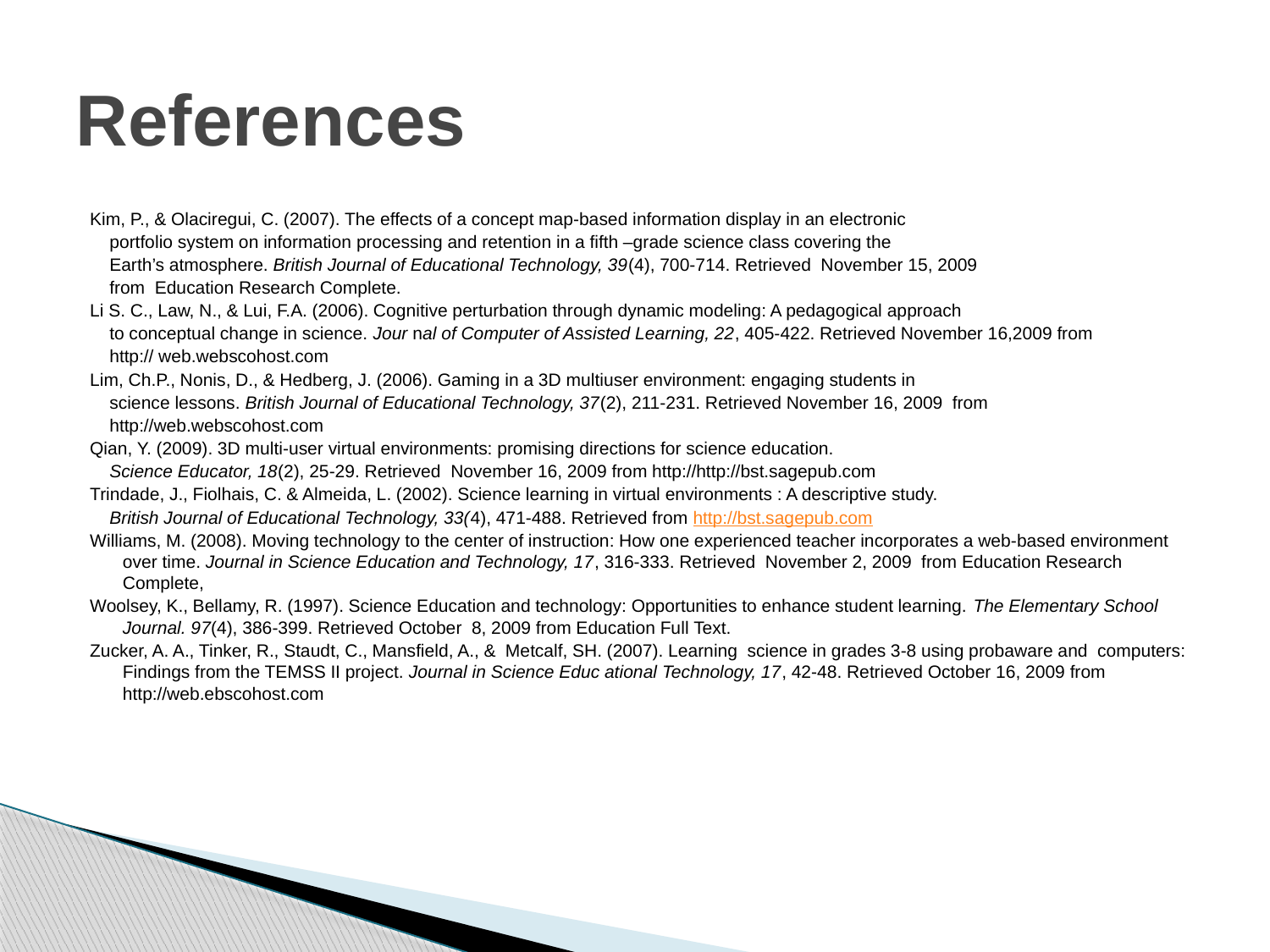

# References
Kim, P., & Olaciregui, C. (2007). The effects of a concept map-based information display in an electronic
    portfolio system on information processing and retention in a fifth –grade science class covering the
    Earth’s atmosphere. British Journal of Educational Technology, 39(4), 700-714. Retrieved  November 15, 2009
    from  Education Research Complete.
Li S. C., Law, N., & Lui, F.A. (2006). Cognitive perturbation through dynamic modeling: A pedagogical approach
    to conceptual change in science. Jour nal of Computer of Assisted Learning, 22, 405-422. Retrieved November 16,2009 from
    http:// web.webscohost.com
Lim, Ch.P., Nonis, D., & Hedberg, J. (2006). Gaming in a 3D multiuser environment: engaging students in
    science lessons. British Journal of Educational Technology, 37(2), 211-231. Retrieved November 16, 2009  from
    http://web.webscohost.com
Qian, Y. (2009). 3D multi-user virtual environments: promising directions for science education.
    Science Educator, 18(2), 25-29. Retrieved  November 16, 2009 from http://http://bst.sagepub.com
Trindade, J., Fiolhais, C. & Almeida, L. (2002). Science learning in virtual environments : A descriptive study.
    British Journal of Educational Technology, 33(4), 471-488. Retrieved from http://bst.sagepub.com
Williams, M. (2008). Moving technology to the center of instruction: How one experienced teacher incorporates a web-based environment over time. Journal in Science Education and Technology, 17, 316-333. Retrieved  November 2, 2009  from Education Research Complete,
Woolsey, K., Bellamy, R. (1997). Science Education and technology: Opportunities to enhance student learning. The Elementary School Journal. 97(4), 386-399. Retrieved October  8, 2009 from Education Full Text.
Zucker, A. A., Tinker, R., Staudt, C., Mansfield, A., &  Metcalf, SH. (2007). Learning  science in grades 3-8 using probaware and  computers: Findings from the TEMSS II project. Journal in Science Educ ational Technology, 17, 42-48. Retrieved October 16, 2009 from http://web.ebscohost.com